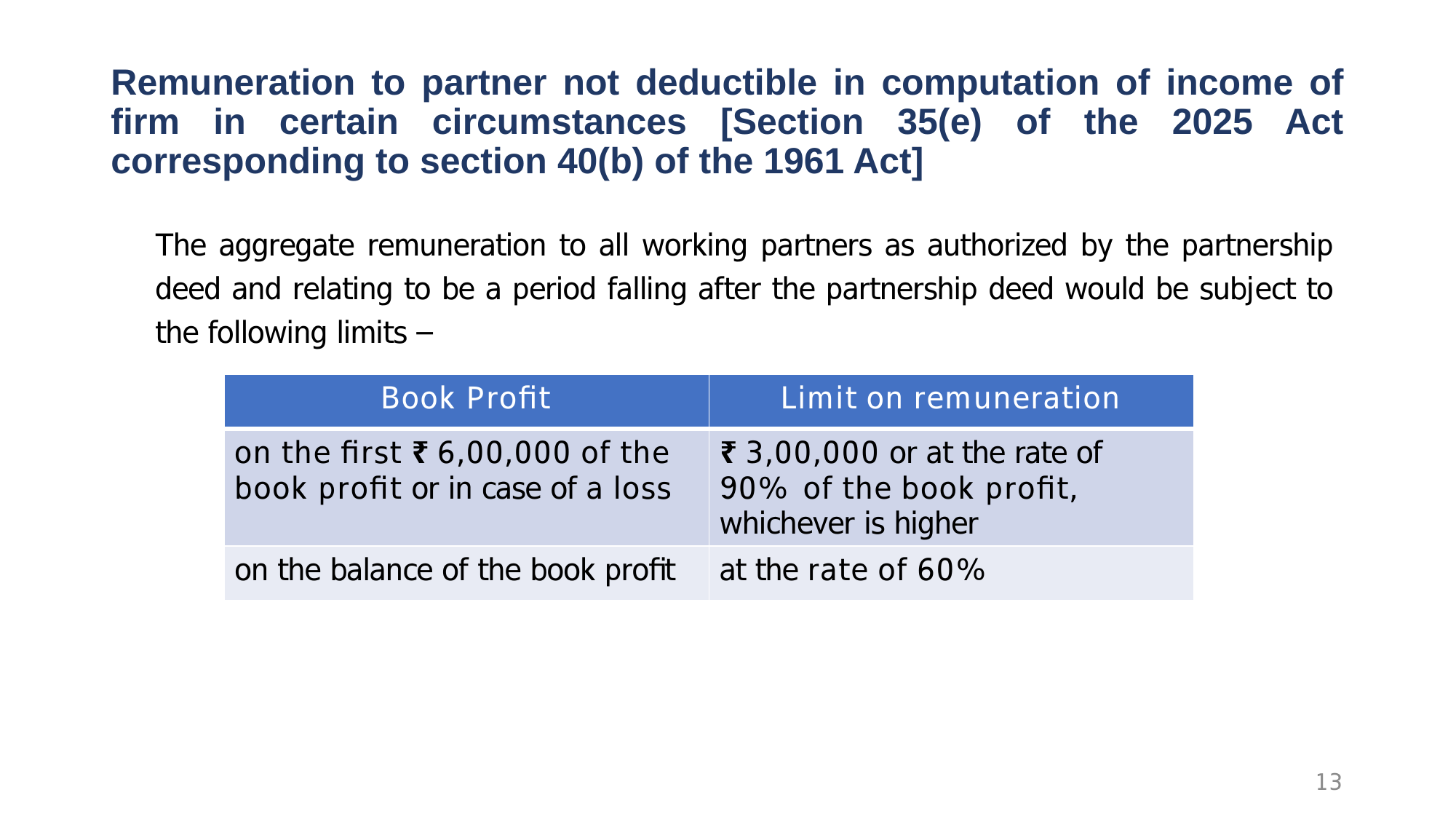

# Remuneration to partner not deductible in computation of income of firm in certain circumstances [Section 35(e) of the 2025 Act corresponding to section 40(b) of the 1961 Act]
The aggregate remuneration to all working partners as authorized by the partnership deed and relating to be a period falling after the partnership deed would be subject to the following limits –

| Book Profit | Limit on remuneration |
| --- | --- |
| on the first ₹ 6,00,000 of the book profit or in case of a loss | ₹ 3,00,000 or at the rate of 90% of the book profit, whichever is higher |
| on the balance of the book profit | at the rate of 60% |
13